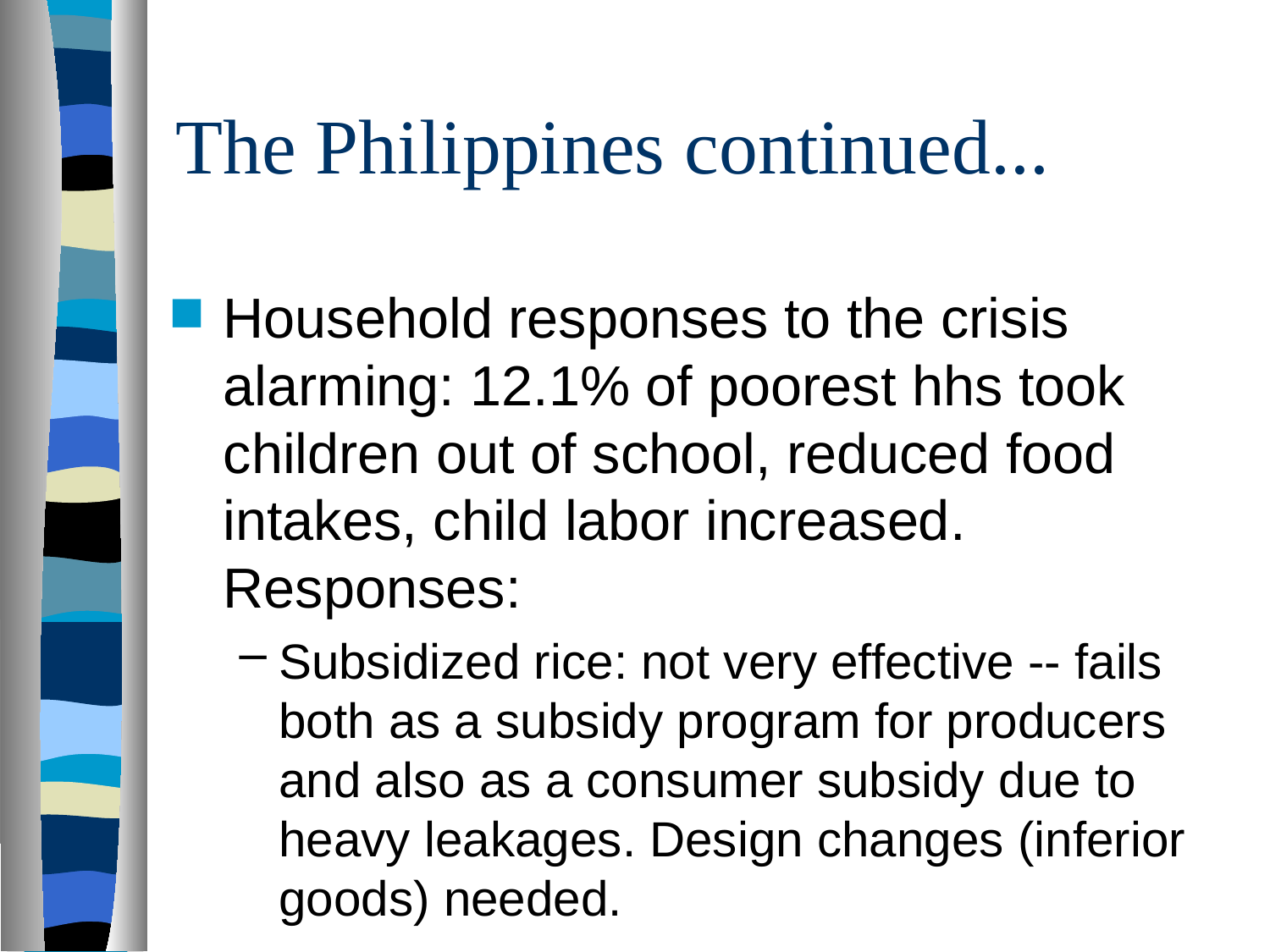

# The Philippines continued...
Household responses to the crisis alarming: 12.1% of poorest hhs took children out of school, reduced food intakes, child labor increased.  Responses:
Subsidized rice: not very effective -- fails both as a subsidy program for producers and also as a consumer subsidy due to heavy leakages. Design changes (inferior goods) needed.